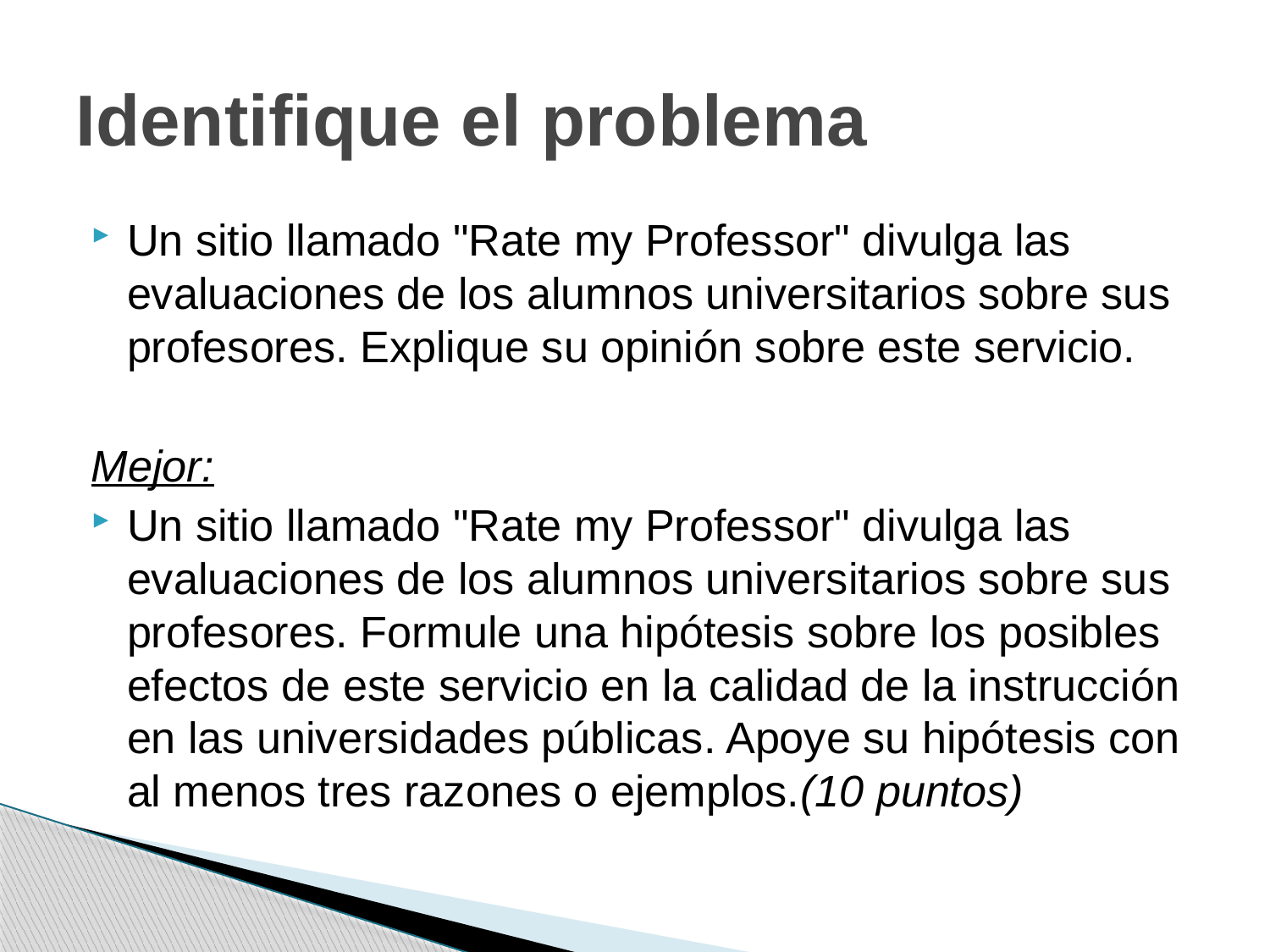

# Identifique el problema
Un sitio llamado "Rate my Professor" divulga las evaluaciones de los alumnos universitarios sobre sus profesores. Explique su opinión sobre este servicio.

Mejor:
Un sitio llamado "Rate my Professor" divulga las evaluaciones de los alumnos universitarios sobre sus profesores. Formule una hipótesis sobre los posibles efectos de este servicio en la calidad de la instrucción en las universidades públicas. Apoye su hipótesis con al menos tres razones o ejemplos.(10 puntos)